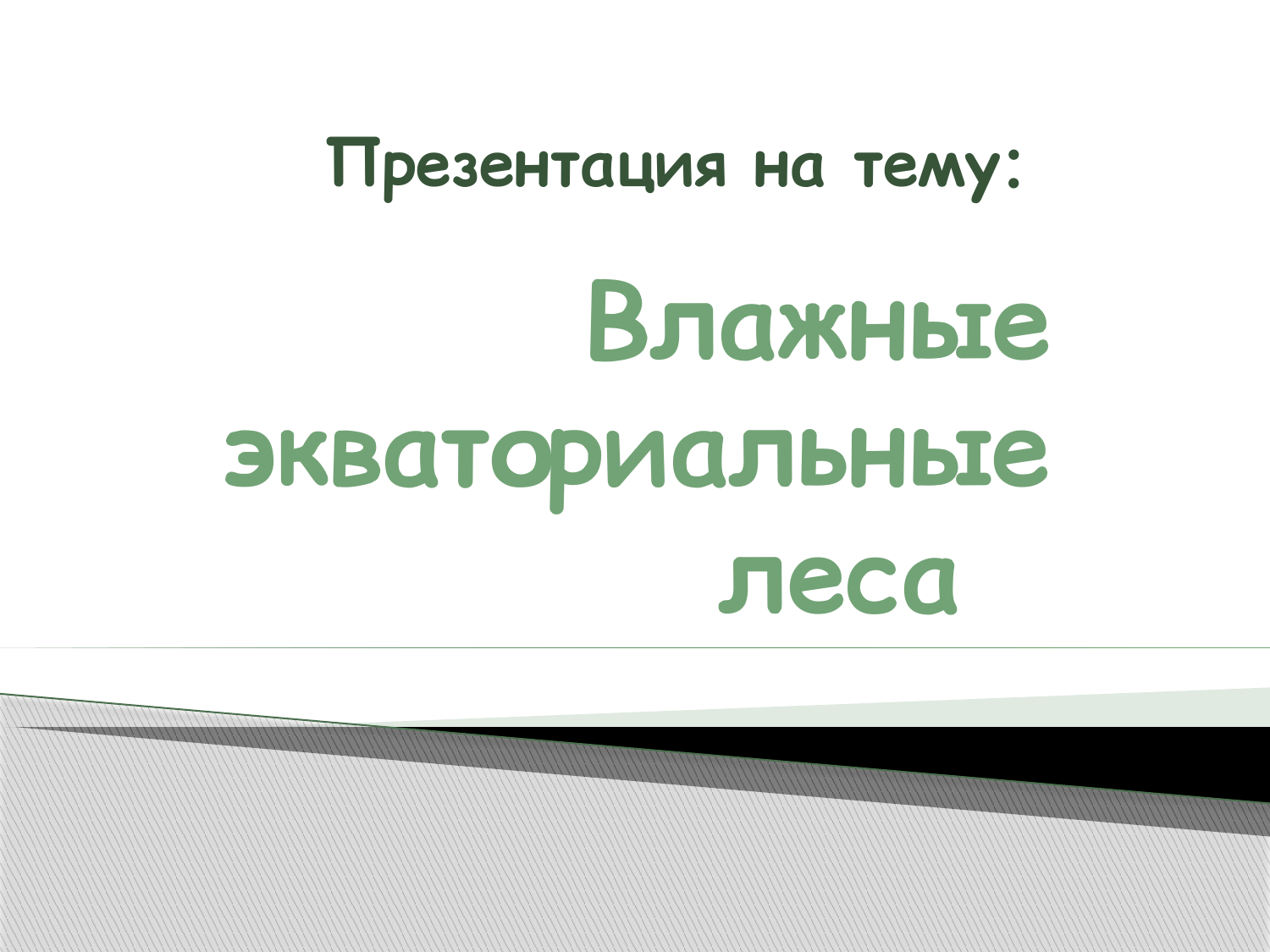

Презентация на тему:
# Влажные экваториальные леса